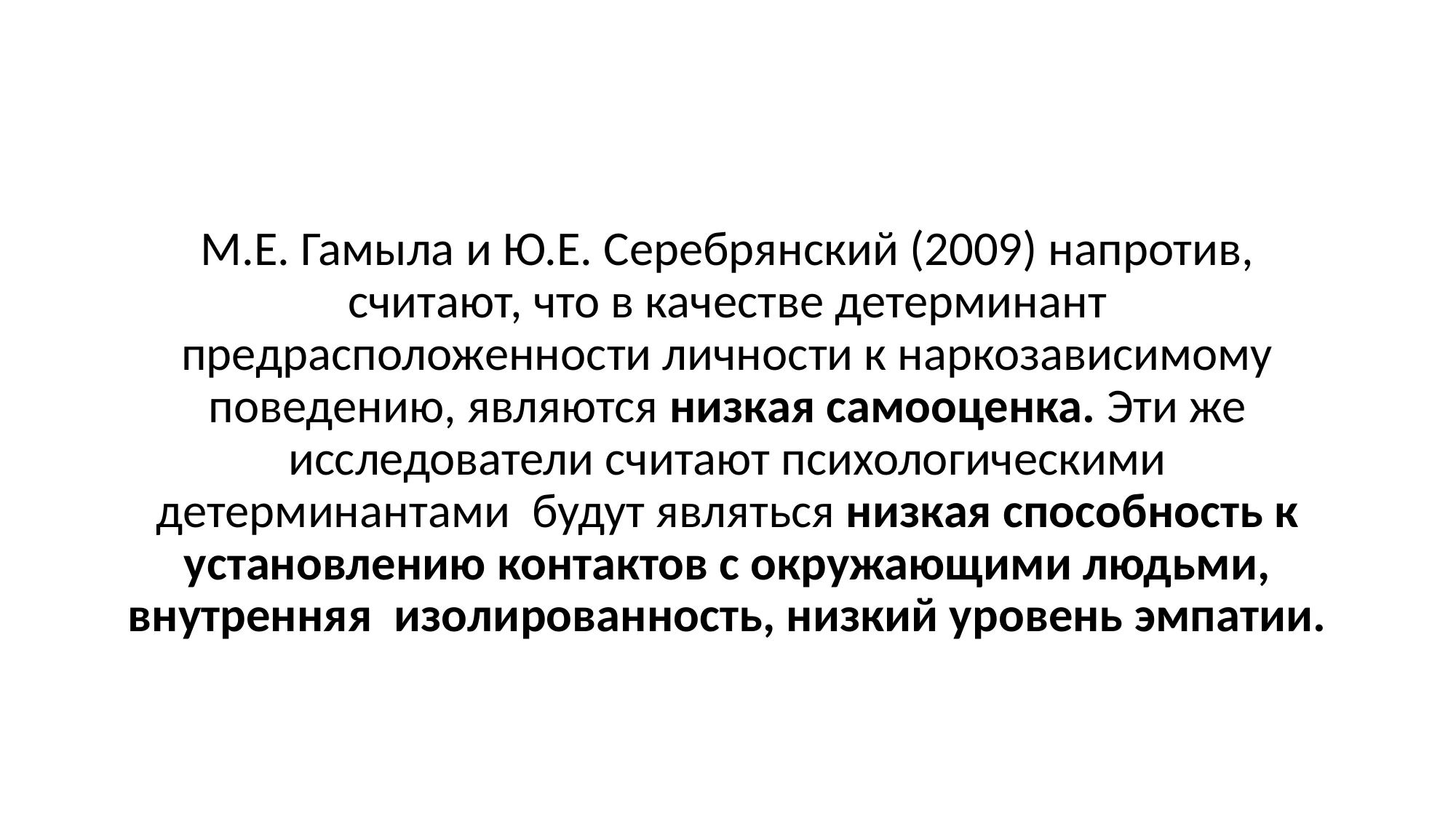

#
М.Е. Гамыла и Ю.Е. Серебрянский (2009) напротив, считают, что в качестве детерминант предрасположенности личности к наркозависимому поведению, являются низкая самооценка. Эти же исследователи считают психологическими детерминантами  будут являться низкая способность к установлению контактов с окружающими людьми, внутренняя  изолированность, низкий уровень эмпатии.